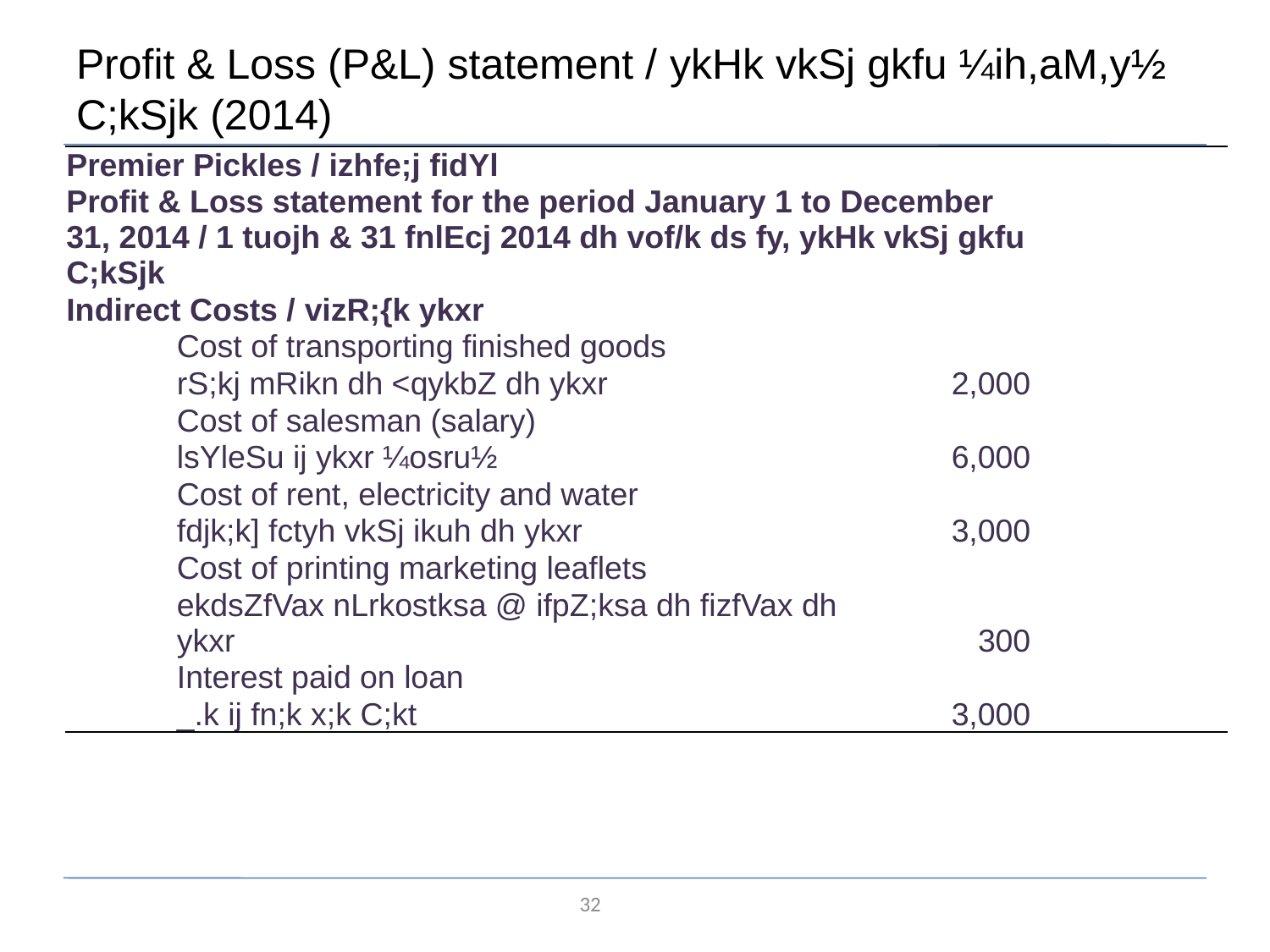

# Profit & Loss (P&L) statement / ykHk vkSj gkfu ¼ih,aM,y½ C;kSjk (2014)
| Premier Pickles / izhfe;j fidYl |  |  |  |
| --- | --- | --- | --- |
| Profit & Loss statement for the period January 1 to December 31, 2014 / 1 tuojh & 31 fnlEcj 2014 dh vof/k ds fy, ykHk vkSj gkfu C;kSjk |  |  |  |
| Indirect Costs / vizR;{k ykxr |  |  |  |
|  | Cost of transporting finished goods | 2,000 |  |
|  | rS;kj mRikn dh <qykbZ dh ykxr |  |  |
|  | Cost of salesman (salary) | 6,000 |  |
|  | lsYleSu ij ykxr ¼osru½ |  |  |
|  | Cost of rent, electricity and water | 3,000 |  |
|  | fdjk;k] fctyh vkSj ikuh dh ykxr |  |  |
|  | Cost of printing marketing leaflets | 300 |  |
|  | ekdsZfVax nLrkostksa @ ifpZ;ksa dh fizfVax dh ykxr |  |  |
|  | Interest paid on loan | 3,000 |  |
|  | \_.k ij fn;k x;k C;kt |  |  |
32